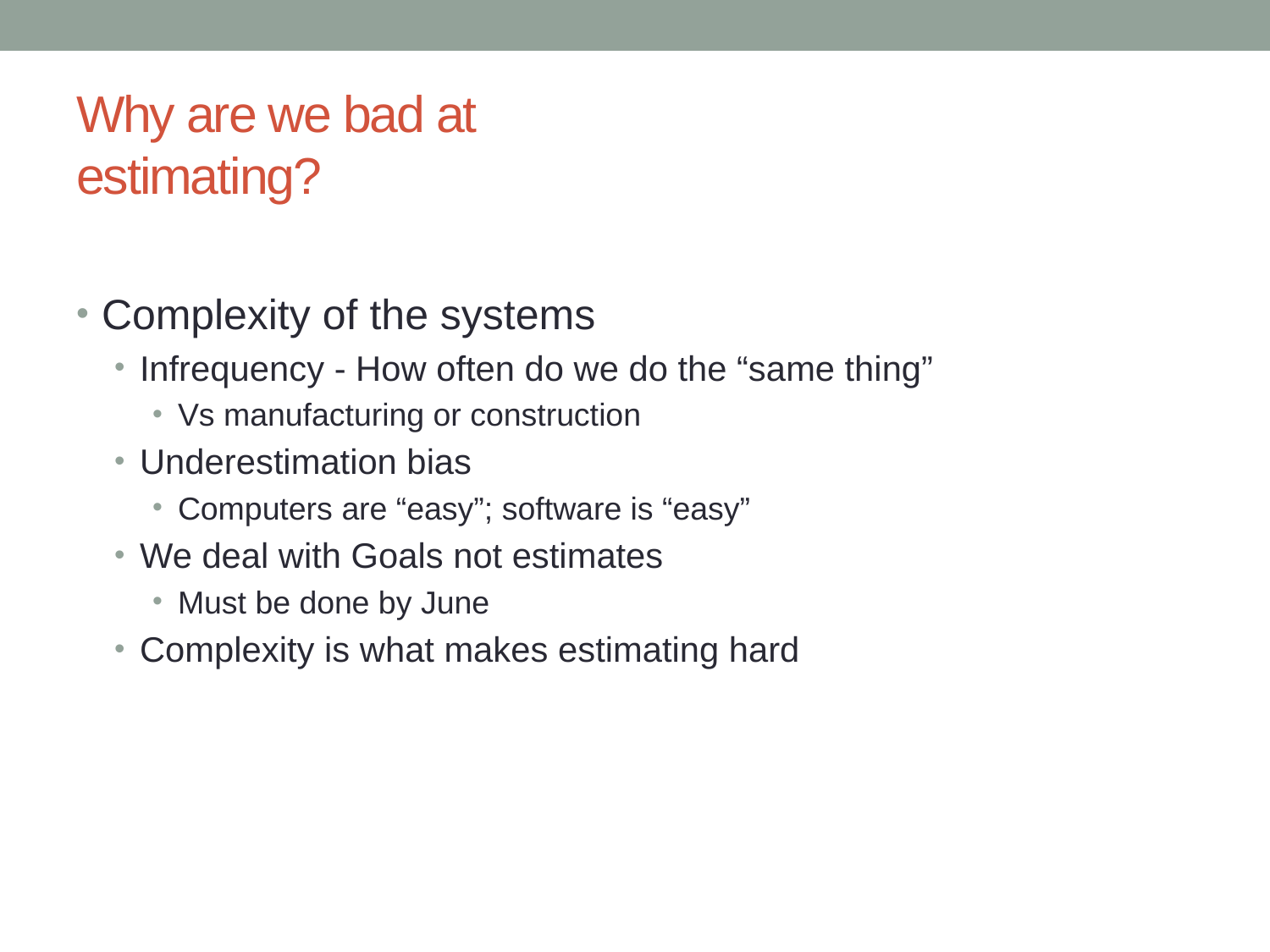

# Why are we bad at estimating?

Complexity of the systems
Infrequency - How often do we do the “same thing”
Vs manufacturing or construction
Underestimation bias
Computers are “easy”; software is “easy”
We deal with Goals not estimates
Must be done by June
Complexity is what makes estimating hard